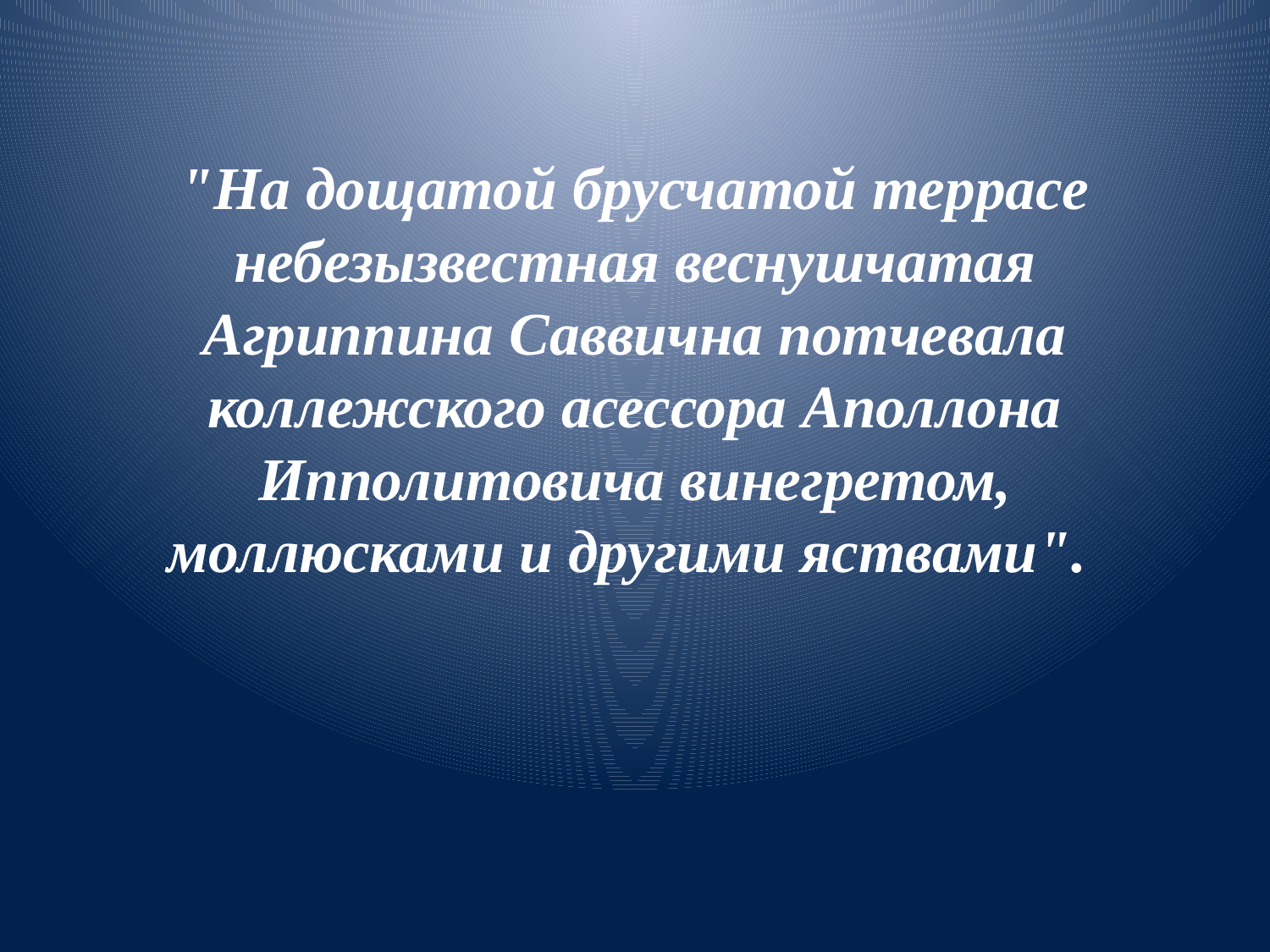

# "На дощатой брусчатой террасе небезызвестная веснушчатая Агриппина Саввична потчевала коллежского асессора Аполлона Ипполитовича винегретом, моллюсками и другими яствами".